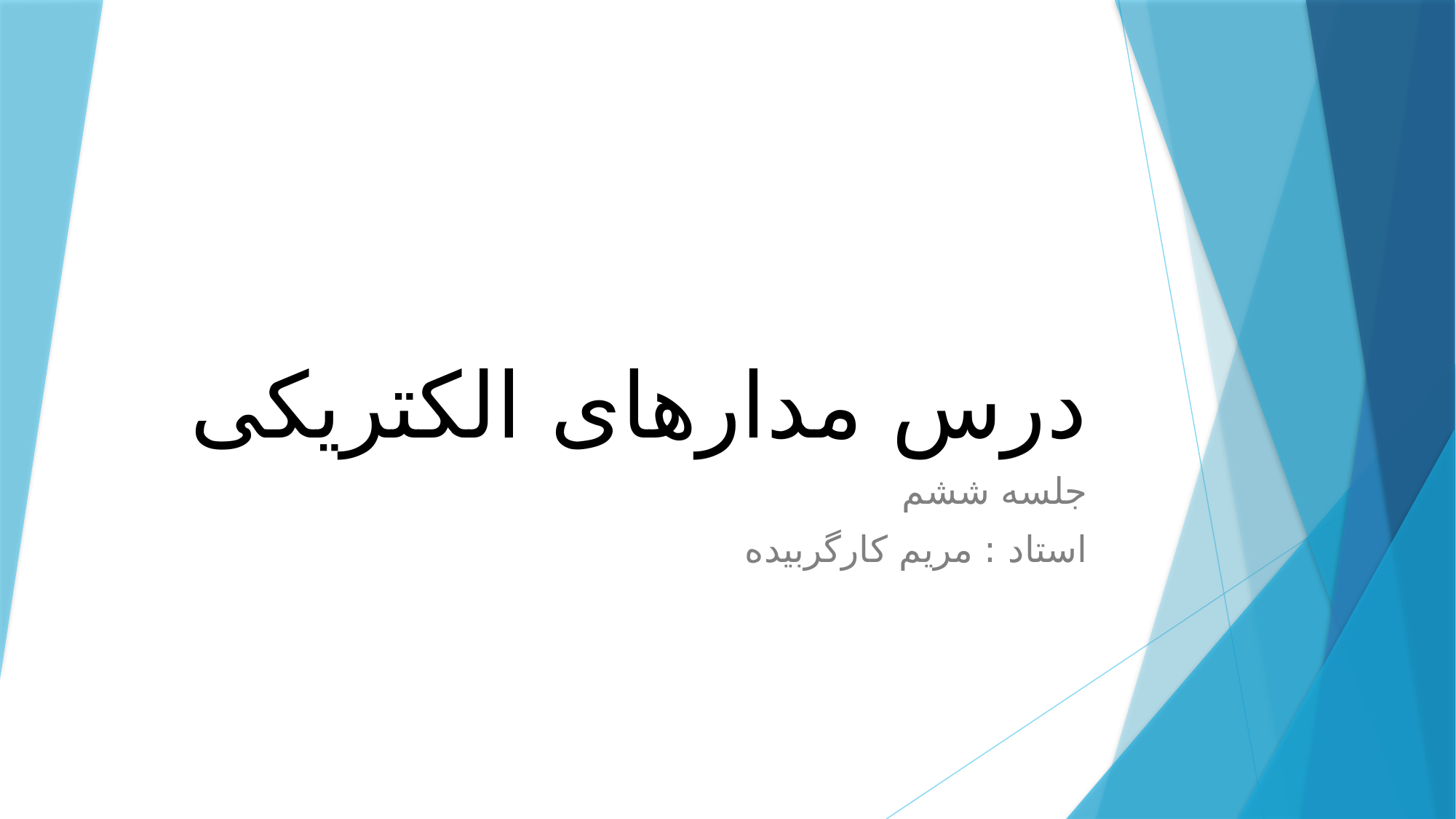

# درس مدارهای الکتریکی
جلسه ششم
استاد : مریم کارگربیده